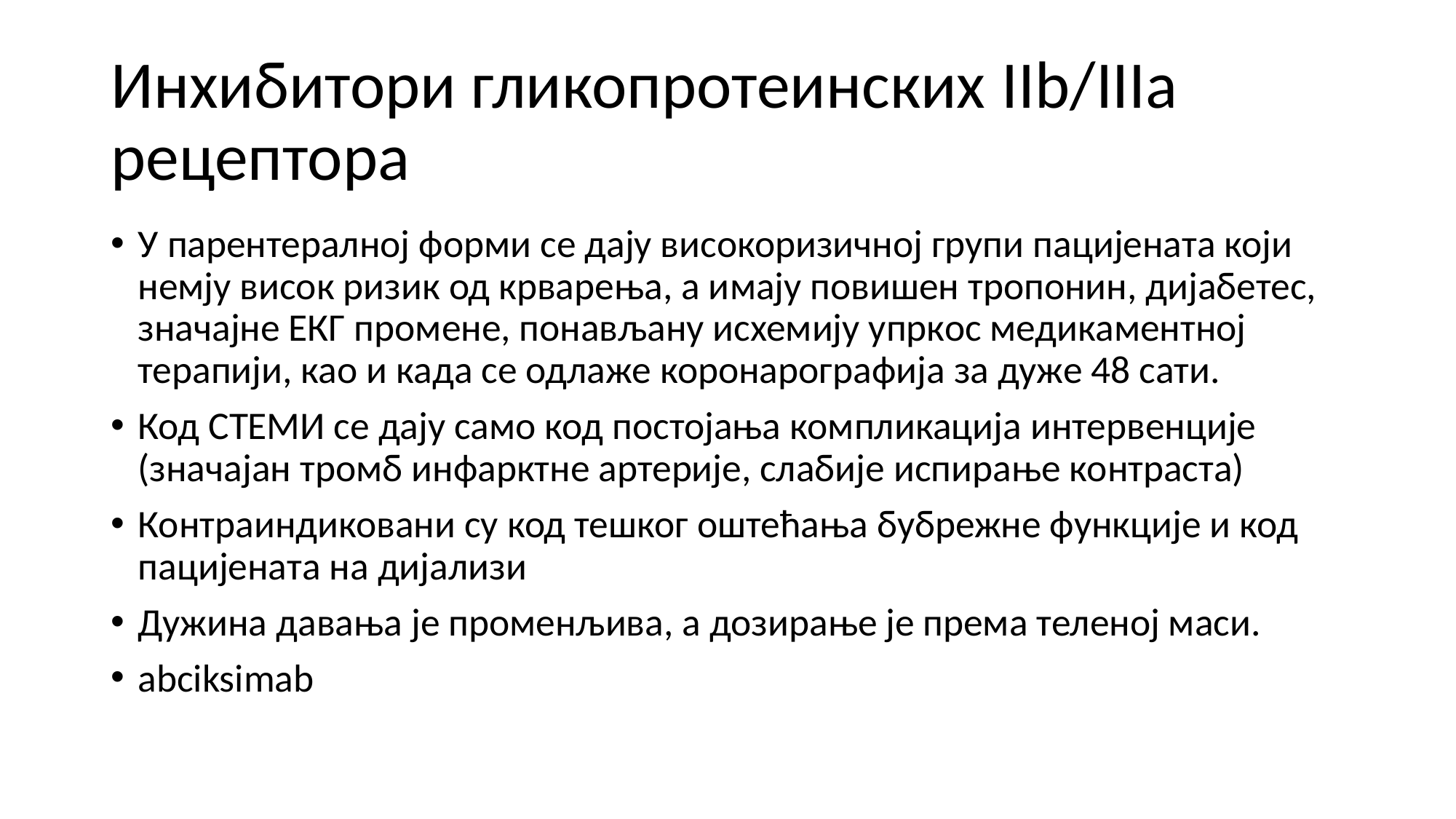

# Инхибитори гликопротеинских IIb/IIIa рецептора
У парентералној форми се дају високоризичној групи пацијената који немју висок ризик од крварења, а имају повишен тропонин, дијабетес, значајне ЕКГ промене, понављану исхемију упркос медикаментној терапији, као и када се одлаже коронарографија за дуже 48 сати.
Код СТЕМИ се дају само код постојања компликација интервенције (значајан тромб инфарктне артерије, слабије испирање контраста)
Контраиндиковани су код тешког оштећања бубрежне функције и код пацијената на дијализи
Дужина давања је променљива, а дозирање је према теленој маси.
abciksimab